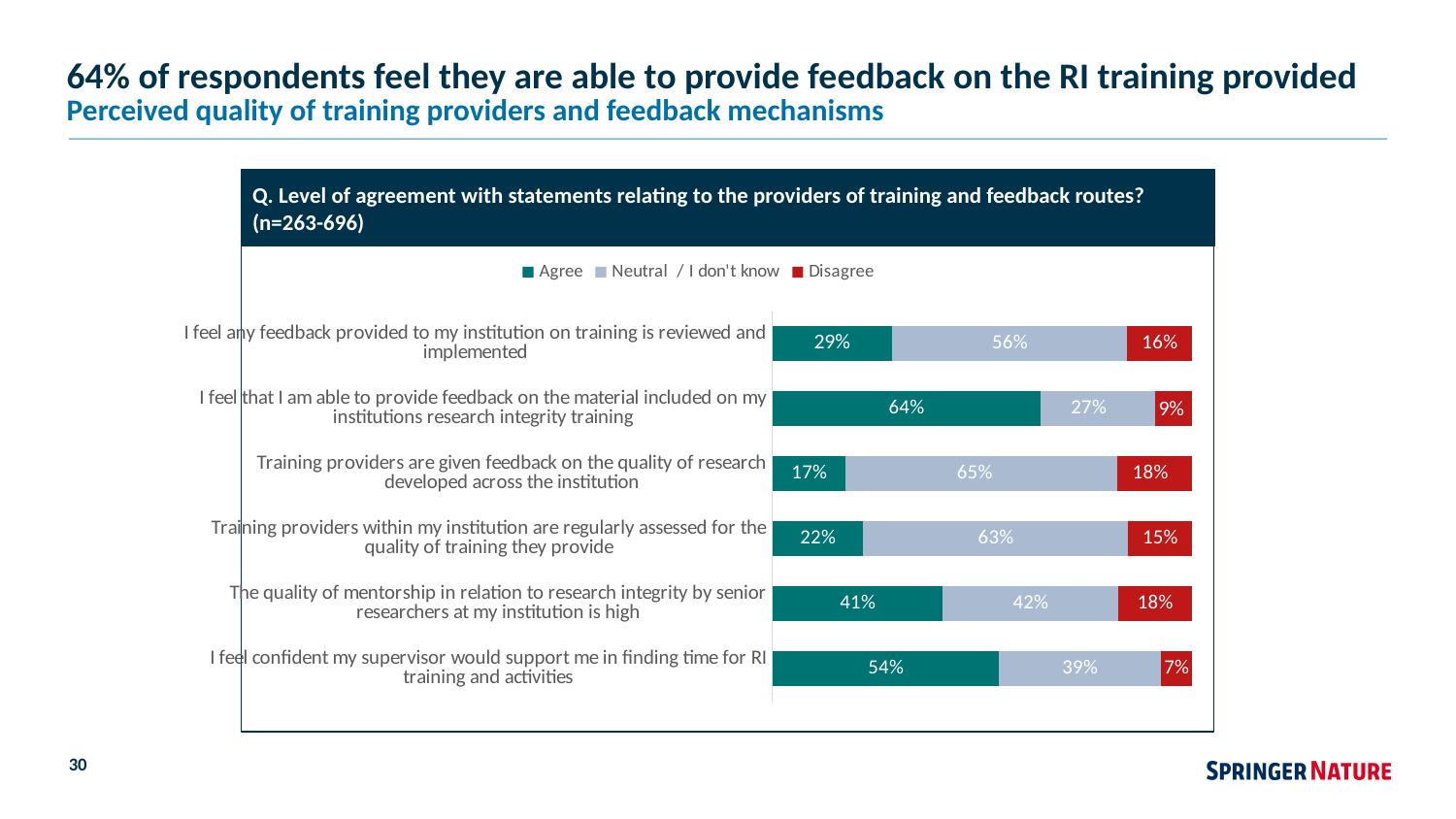

# 64% of respondents feel they are able to provide feedback on the RI training provided
Perceived quality of training providers and feedback mechanisms

Q. Level of agreement with statements relating to the providers of training and feedback routes?  (n=263-696)

### Chart

| Category | Agree | Neutral  / I don't know | Disagree |
|---|---|---|---|
| I feel confident my supervisor would support me in finding time for RI training and activities | 0.5402298850575 | 0.3850574712644 | 0.07471264367816 |
| The quality of mentorship in relation to research integrity by senior researchers at my institution is high | 0.4066091954023 | 0.4166666666667 | 0.176724137931 |
| Training providers within my institution are regularly assessed for the quality of training they provide | 0.2169540229885 | 0.6307471264368 | 0.1522988505747 |
| Training providers are given feedback on the quality of research developed across the institution | 0.1749049429658 | 0.6463878326996 | 0.1787072243346 |
| I feel that I am able to provide feedback on the material included on my institutions research integrity training | 0.6386861313869 | 0.2737226277372 | 0.08759124087591 |
| I feel any feedback provided to my institution on training is reviewed and implemented | 0.2859195402299 | 0.558908045977 | 0.1551724137931 |